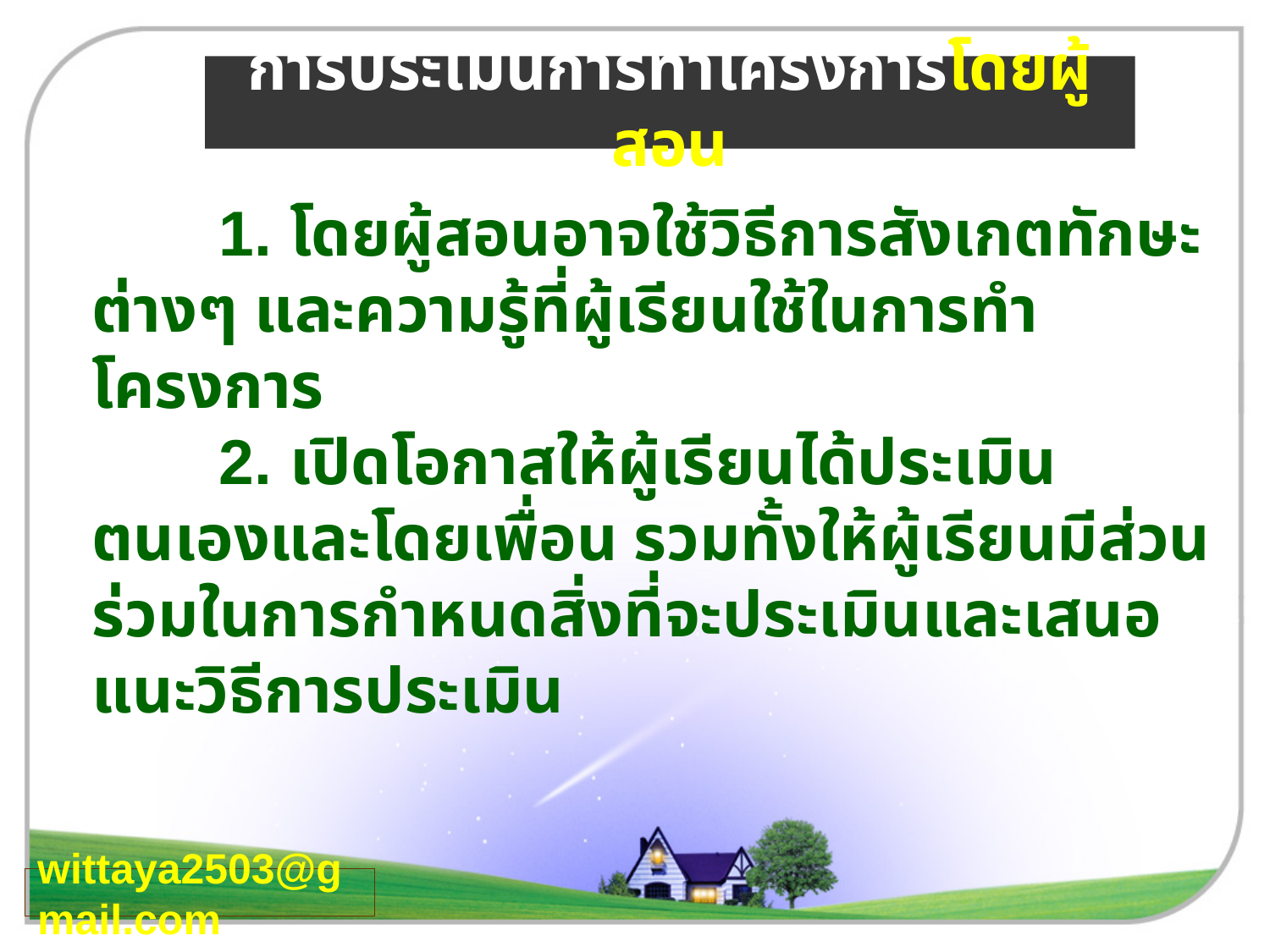

# การประเมินการทำโครงการโดยผู้สอน
	1. โดยผู้สอนอาจใช้วิธีการสังเกตทักษะต่างๆ และความรู้ที่ผู้เรียนใช้ในการทำโครงการ
	2. เปิดโอกาสให้ผู้เรียนได้ประเมินตนเองและโดยเพื่อน รวมทั้งให้ผู้เรียนมีส่วนร่วมในการกำหนดสิ่งที่จะประเมินและเสนอแนะวิธีการประเมิน
wittaya2503@gmail.com
23/06/57
24